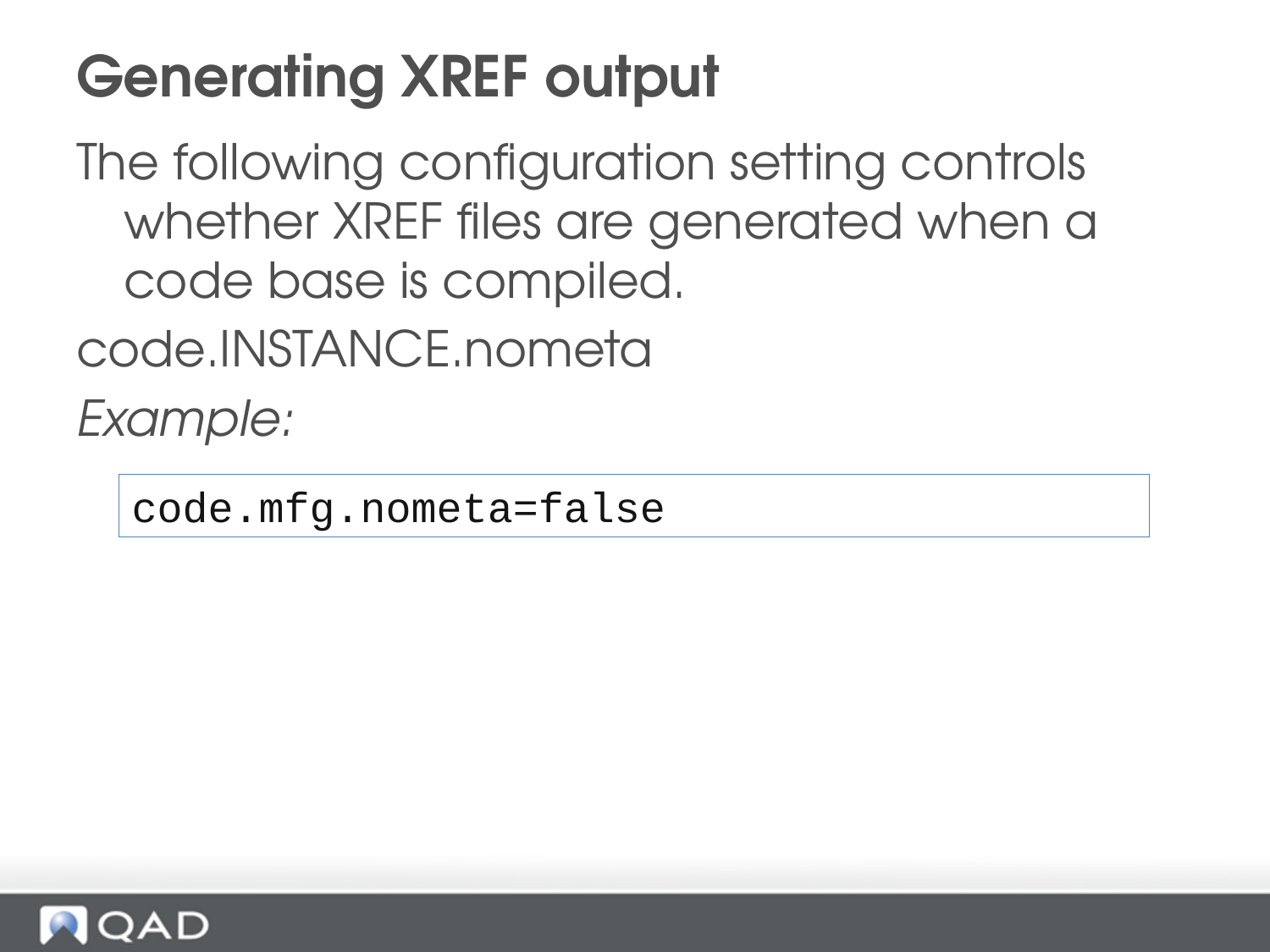

# Generating XREF output
The following configuration setting controls whether XREF files are generated when a code base is compiled.
code.INSTANCE.nometa
Example:
code.mfg.nometa=false